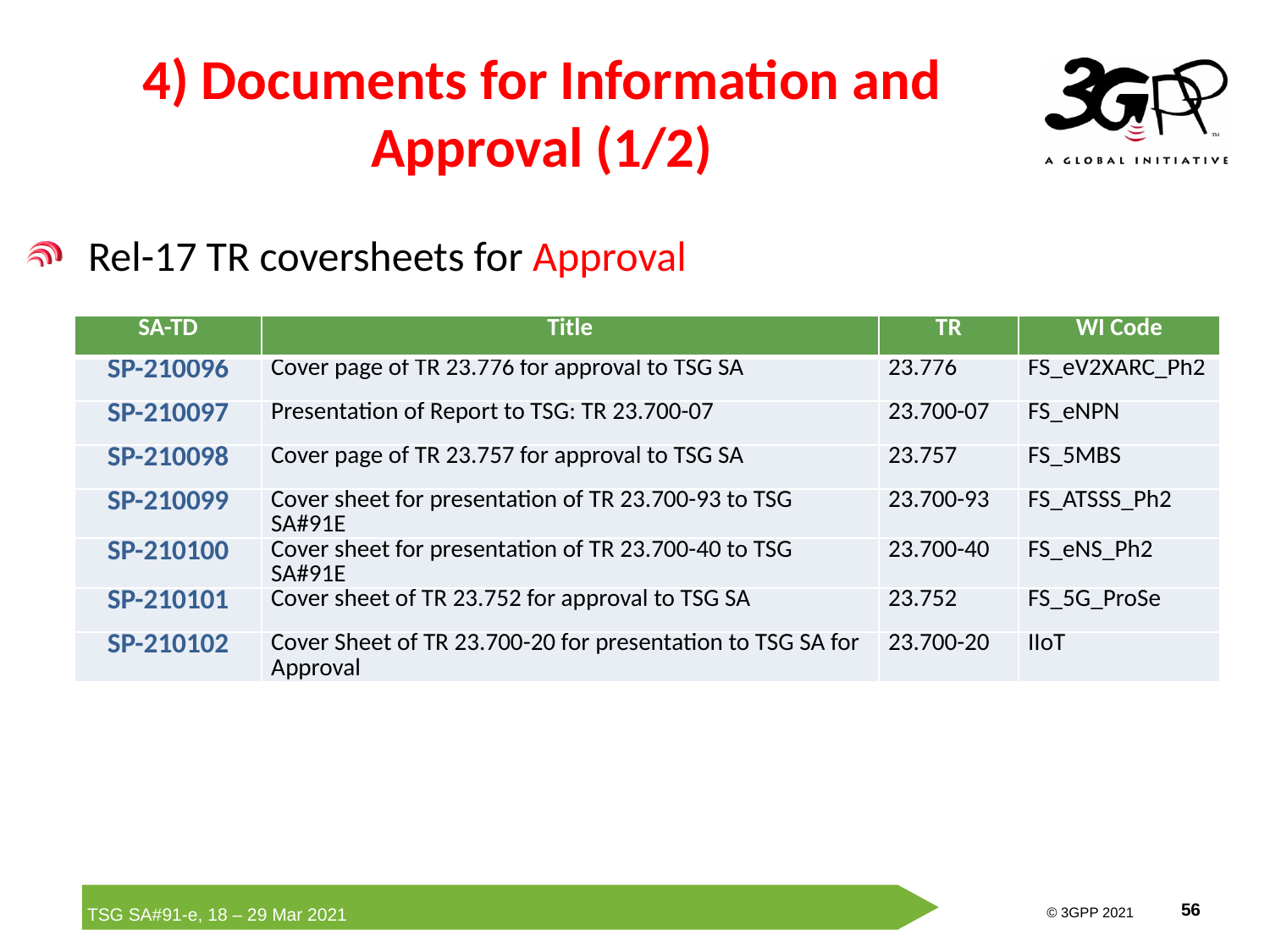

# 4) Documents for Information and Approval (1/2)
Rel-17 TR coversheets for Approval

| SA-TD | Title | TR | WI Code |
| --- | --- | --- | --- |
| SP-210096 | Cover page of TR 23.776 for approval to TSG SA | 23.776 | FS\_eV2XARC\_Ph2 |
| SP-210097 | Presentation of Report to TSG: TR 23.700-07 | 23.700-07 | FS\_eNPN |
| SP-210098 | Cover page of TR 23.757 for approval to TSG SA | 23.757 | FS\_5MBS |
| SP-210099 | Cover sheet for presentation of TR 23.700-93 to TSG SA#91E | 23.700-93 | FS\_ATSSS\_Ph2 |
| SP-210100 | Cover sheet for presentation of TR 23.700-40 to TSG SA#91E | 23.700-40 | FS\_eNS\_Ph2 |
| SP-210101 | Cover sheet of TR 23.752 for approval to TSG SA | 23.752 | FS\_5G\_ProSe |
| SP-210102 | Cover Sheet of TR 23.700-20 for presentation to TSG SA for Approval | 23.700-20 | IIoT |